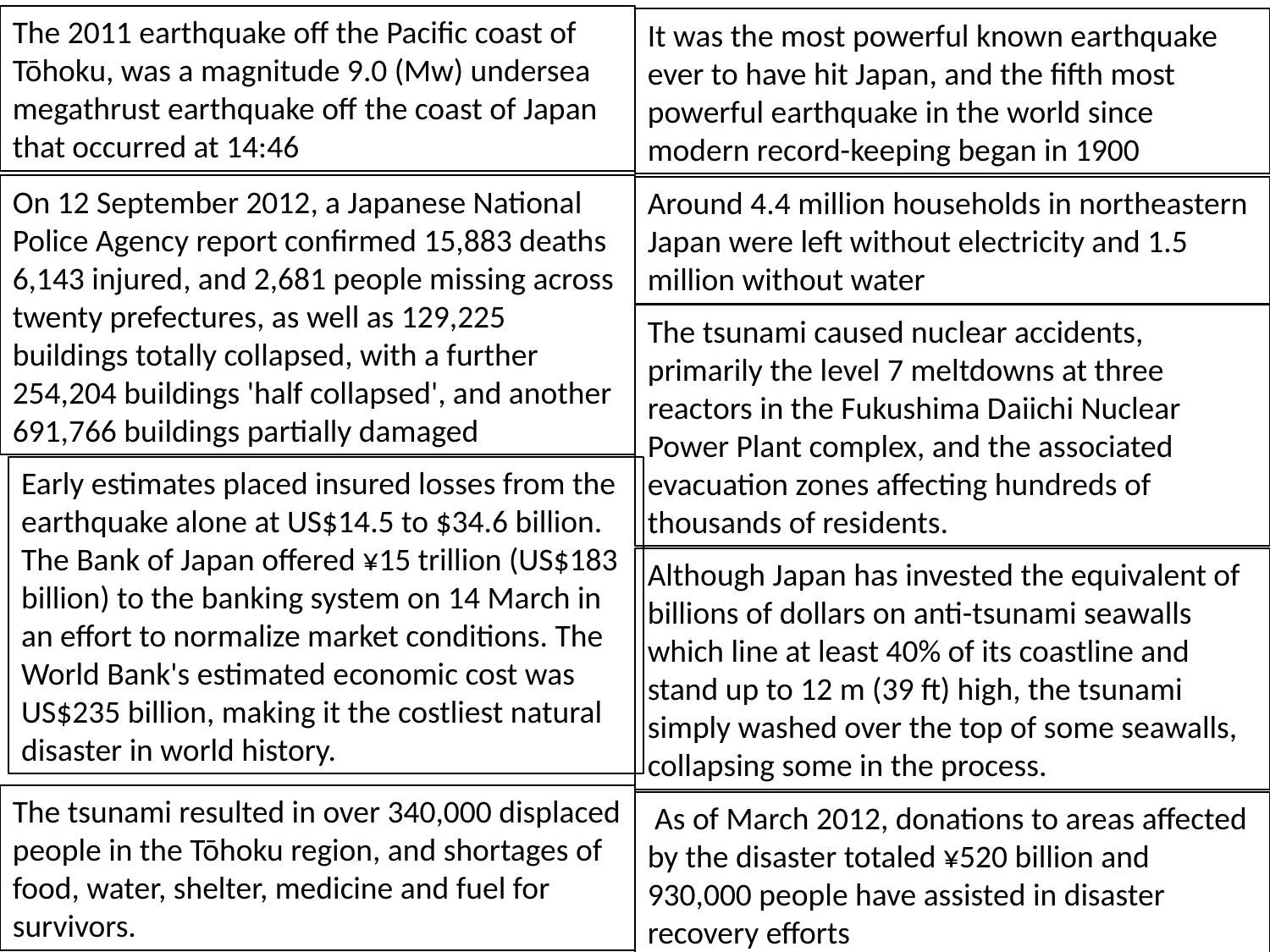

The 2011 earthquake off the Pacific coast of Tōhoku, was a magnitude 9.0 (Mw) undersea megathrust earthquake off the coast of Japan that occurred at 14:46
It was the most powerful known earthquake ever to have hit Japan, and the fifth most powerful earthquake in the world since modern record-keeping began in 1900
On 12 September 2012, a Japanese National Police Agency report confirmed 15,883 deaths 6,143 injured, and 2,681 people missing across twenty prefectures, as well as 129,225 buildings totally collapsed, with a further 254,204 buildings 'half collapsed', and another 691,766 buildings partially damaged
Around 4.4 million households in northeastern Japan were left without electricity and 1.5 million without water
The tsunami caused nuclear accidents, primarily the level 7 meltdowns at three reactors in the Fukushima Daiichi Nuclear Power Plant complex, and the associated evacuation zones affecting hundreds of thousands of residents.
Early estimates placed insured losses from the earthquake alone at US$14.5 to $34.6 billion. The Bank of Japan offered ¥15 trillion (US$183 billion) to the banking system on 14 March in an effort to normalize market conditions. The World Bank's estimated economic cost was US$235 billion, making it the costliest natural disaster in world history.
Although Japan has invested the equivalent of billions of dollars on anti-tsunami seawalls which line at least 40% of its coastline and stand up to 12 m (39 ft) high, the tsunami simply washed over the top of some seawalls, collapsing some in the process.
The tsunami resulted in over 340,000 displaced people in the Tōhoku region, and shortages of food, water, shelter, medicine and fuel for survivors.
 As of March 2012, donations to areas affected by the disaster totaled ¥520 billion and 930,000 people have assisted in disaster recovery efforts